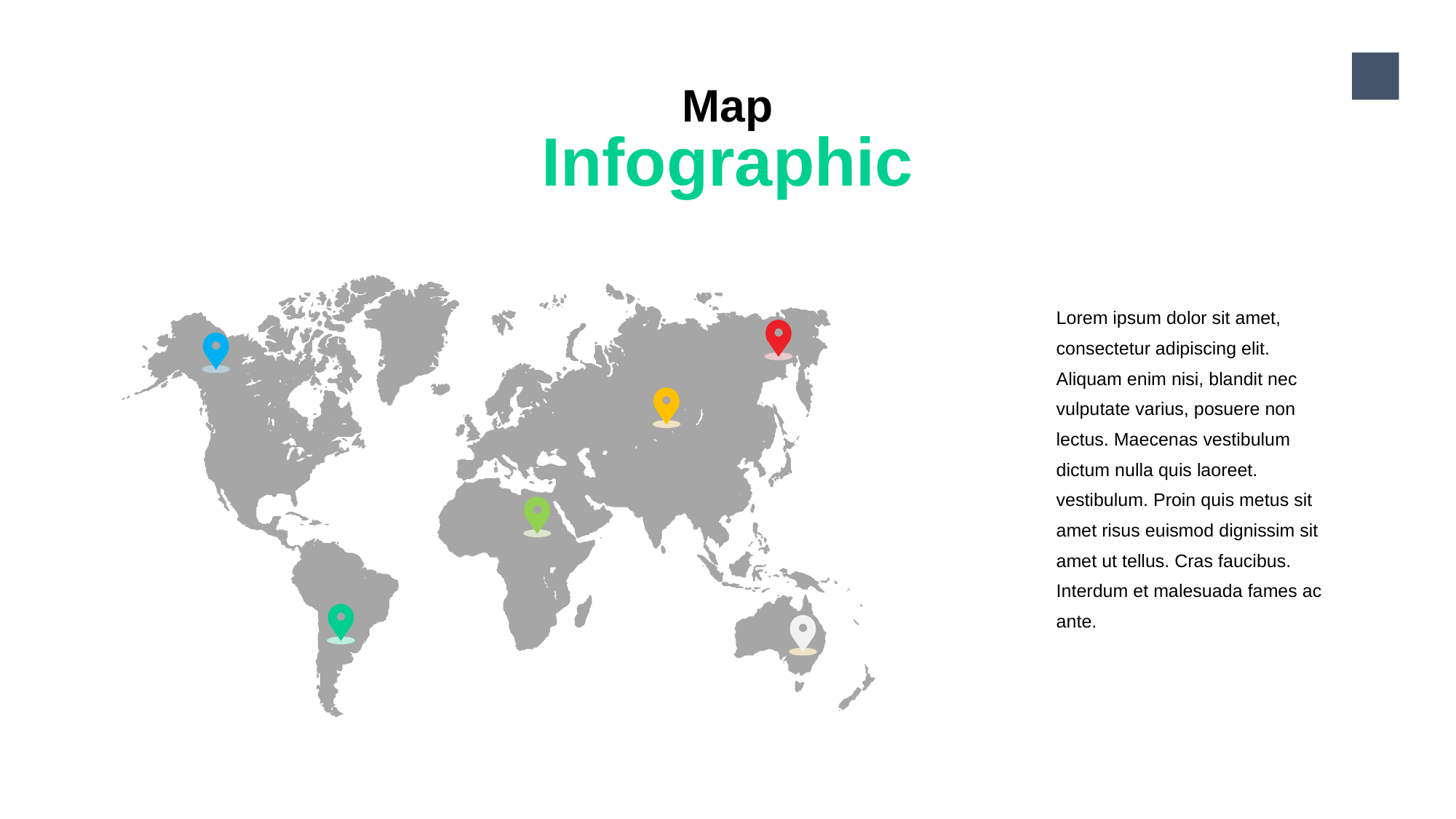

Map
Infographic
8

Lorem ipsum dolor sit amet, consectetur adipiscing elit. Aliquam enim nisi, blandit nec vulputate varius, posuere non lectus. Maecenas vestibulum dictum nulla quis laoreet. vestibulum. Proin quis metus sit amet risus euismod dignissim sit amet ut tellus. Cras faucibus. Interdum et malesuada fames ac ante.